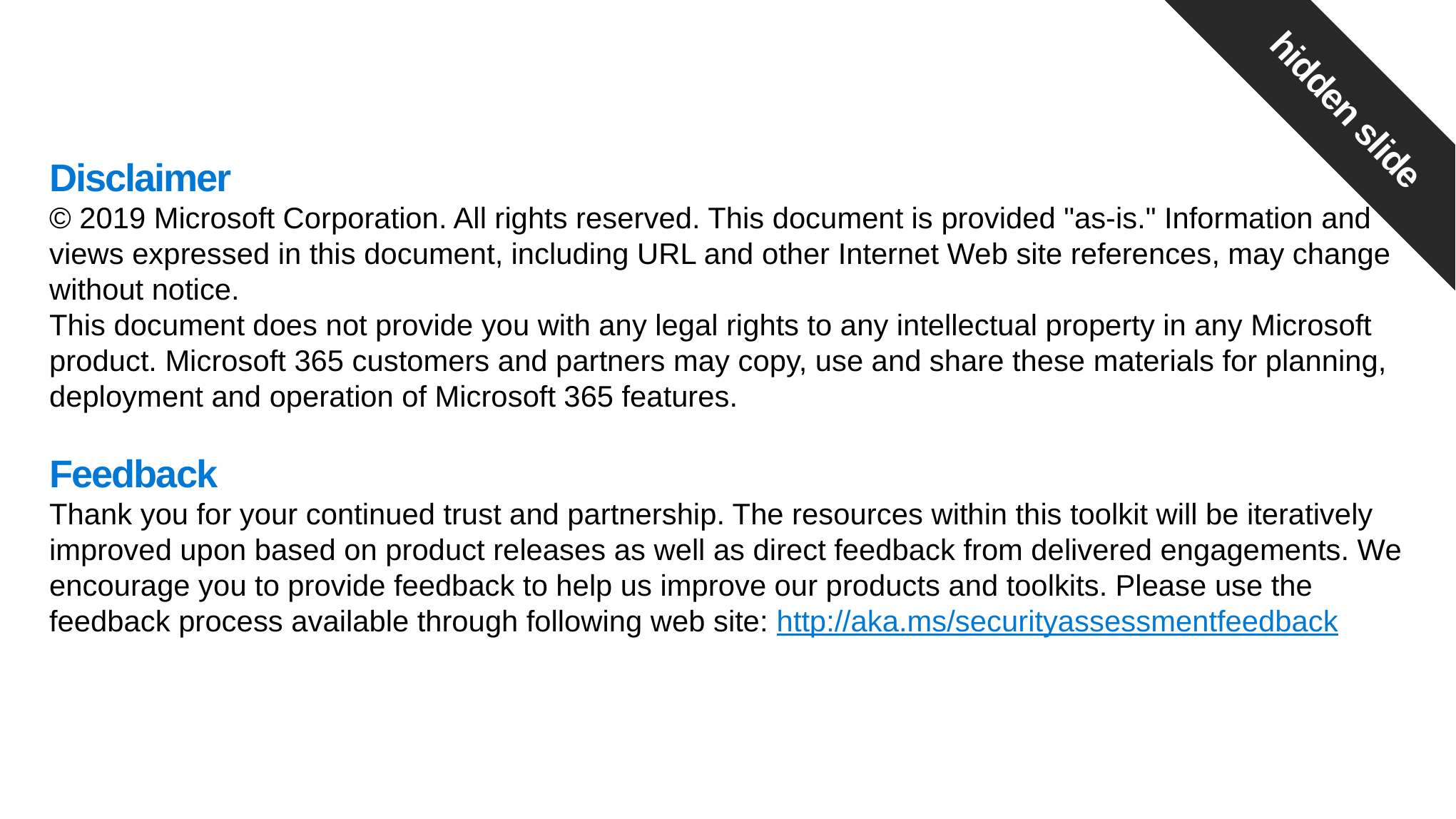

hidden slide
Disclaimer
© 2019 Microsoft Corporation. All rights reserved. This document is provided "as-is." Information and views expressed in this document, including URL and other Internet Web site references, may change without notice.
This document does not provide you with any legal rights to any intellectual property in any Microsoft product. Microsoft 365 customers and partners may copy, use and share these materials for planning, deployment and operation of Microsoft 365 features.

Feedback
Thank you for your continued trust and partnership. The resources within this toolkit will be iteratively improved upon based on product releases as well as direct feedback from delivered engagements. We encourage you to provide feedback to help us improve our products and toolkits. Please use the feedback process available through following web site: http://aka.ms/securityassessmentfeedback